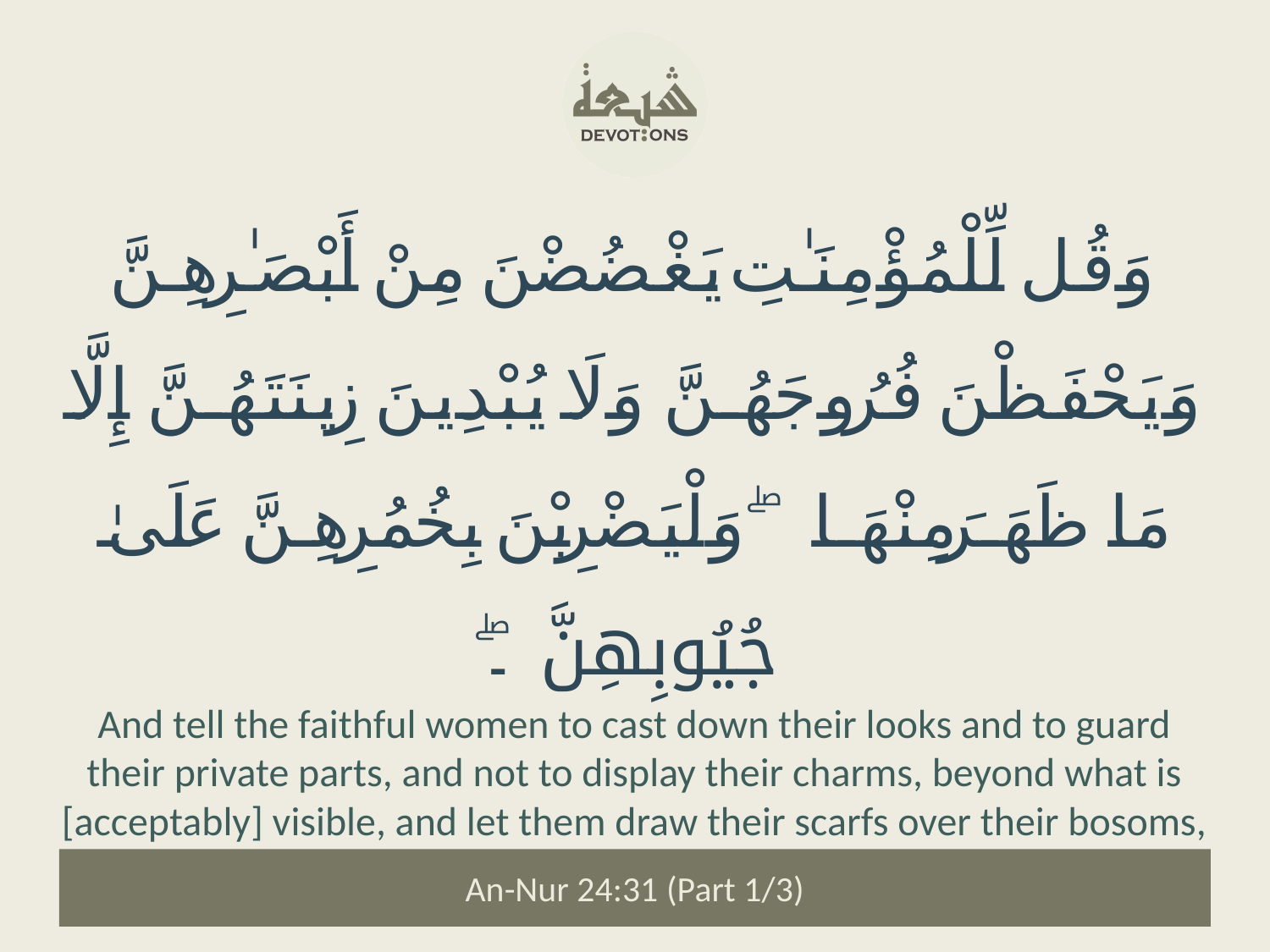

وَقُل لِّلْمُؤْمِنَـٰتِ يَغْضُضْنَ مِنْ أَبْصَـٰرِهِنَّ وَيَحْفَظْنَ فُرُوجَهُنَّ وَلَا يُبْدِينَ زِينَتَهُنَّ إِلَّا مَا ظَهَرَ مِنْهَا ۖ وَلْيَضْرِبْنَ بِخُمُرِهِنَّ عَلَىٰ جُيُوبِهِنَّ  ۔ۖ
And tell the faithful women to cast down their looks and to guard their private parts, and not to display their charms, beyond what is [acceptably] visible, and let them draw their scarfs over their bosoms,
An-Nur 24:31 (Part 1/3)